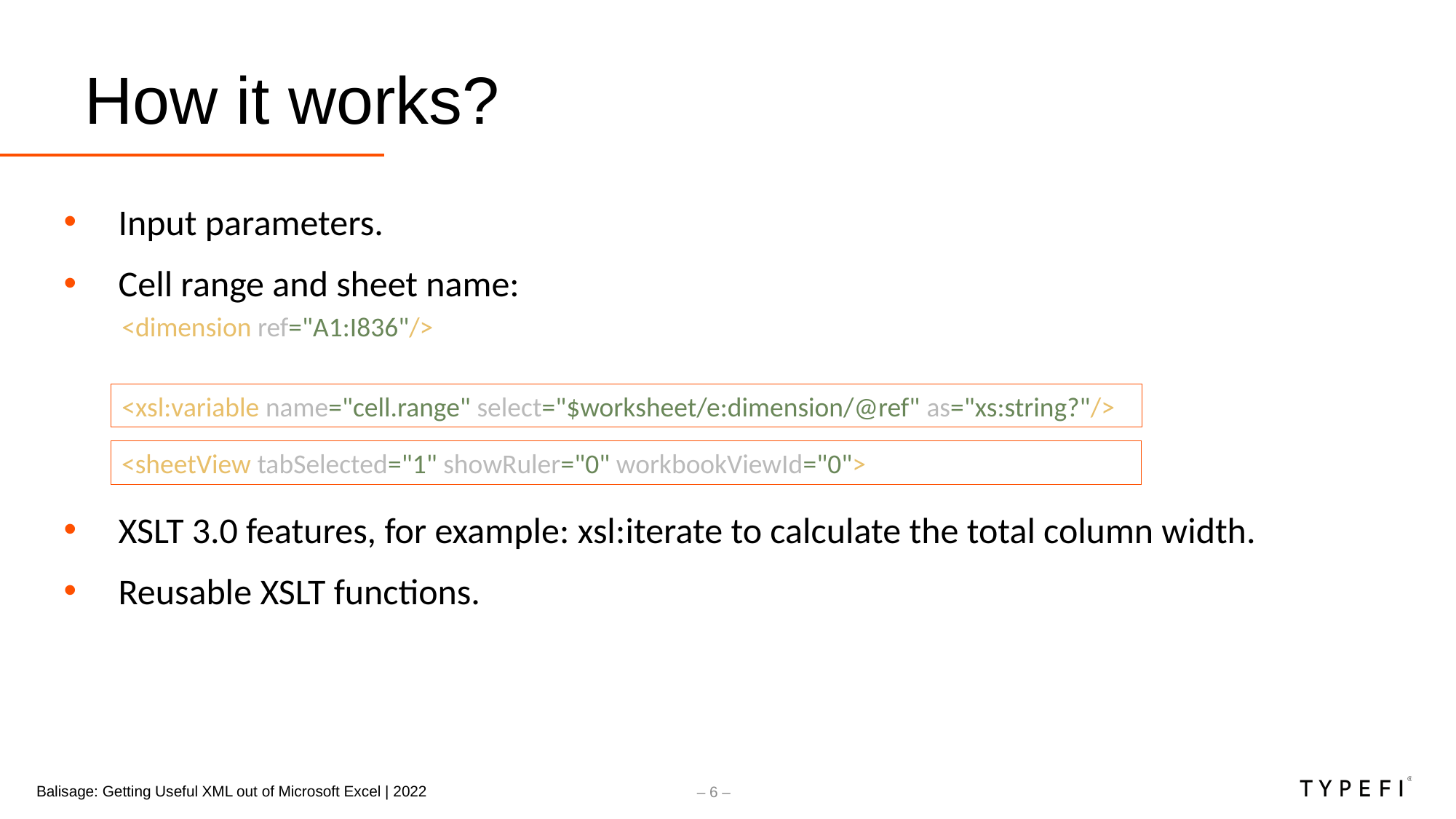

How it works?
Input parameters.
Cell range and sheet name:

XSLT 3.0 features, for example: xsl:iterate to calculate the total column width.
Reusable XSLT functions.
<dimension ref="A1:I836"/>
<xsl:variable name="cell.range" select="$worksheet/e:dimension/@ref" as="xs:string?"/>
<sheetView tabSelected="1" showRuler="0" workbookViewId="0">
– 6 –